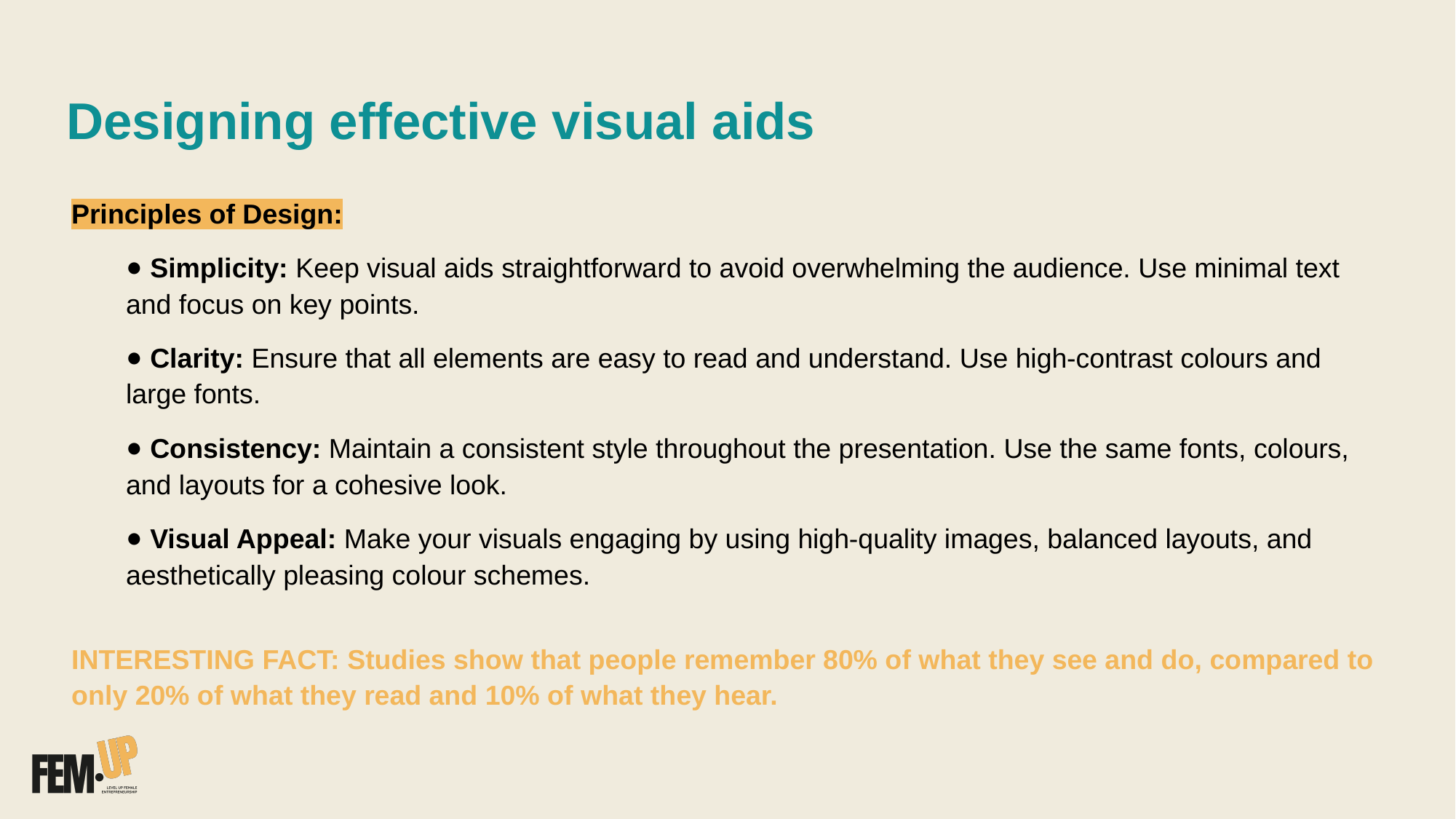

# Designing effective visual aids
Principles of Design:
 Simplicity: Keep visual aids straightforward to avoid overwhelming the audience. Use minimal text and focus on key points.
 Clarity: Ensure that all elements are easy to read and understand. Use high-contrast colours and large fonts.
 Consistency: Maintain a consistent style throughout the presentation. Use the same fonts, colours, and layouts for a cohesive look.
 Visual Appeal: Make your visuals engaging by using high-quality images, balanced layouts, and aesthetically pleasing colour schemes.

INTERESTING FACT: Studies show that people remember 80% of what they see and do, compared to only 20% of what they read and 10% of what they hear.